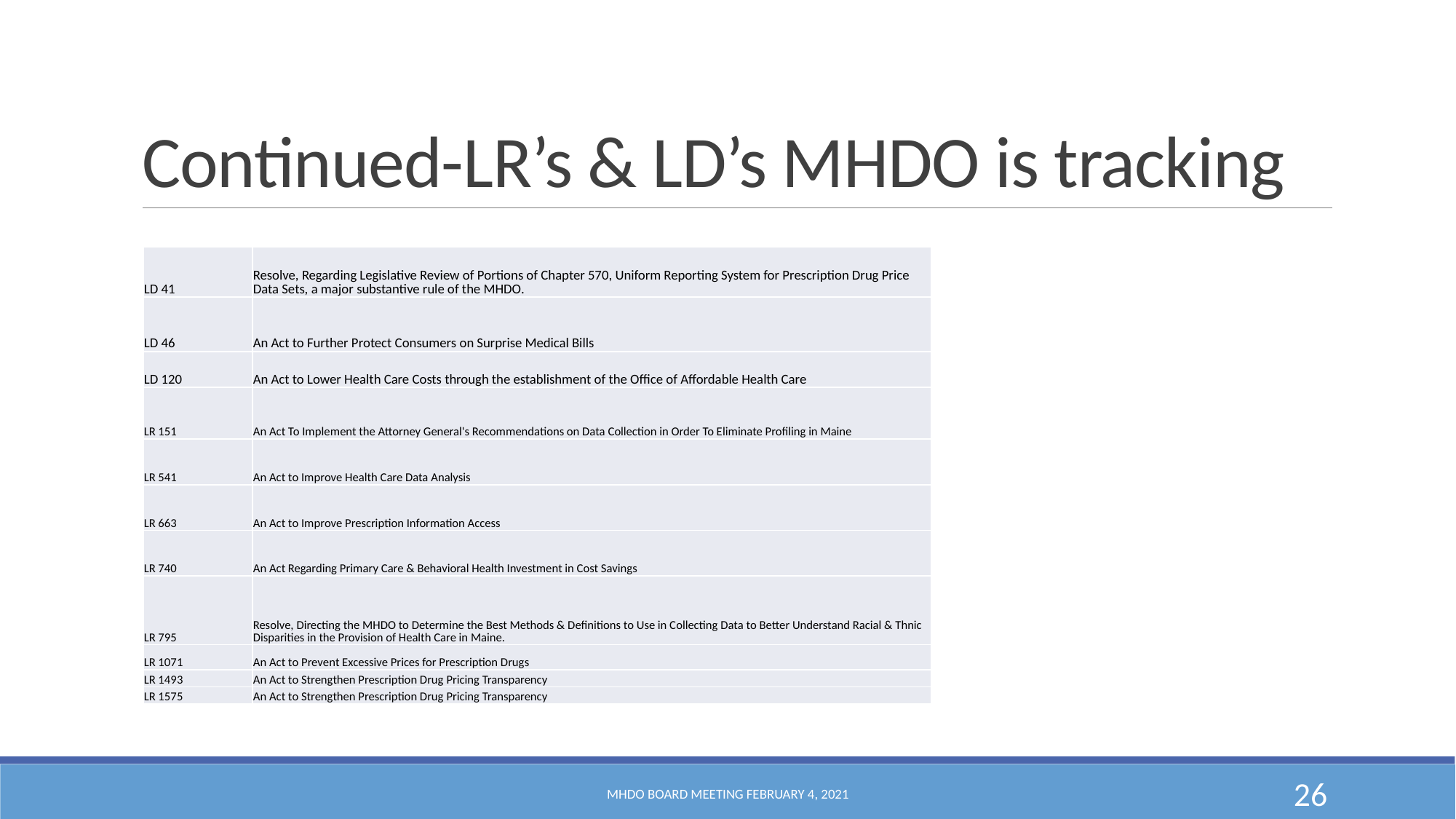

# Continued-LR’s & LD’s MHDO is tracking
| LD 41 | Resolve, Regarding Legislative Review of Portions of Chapter 570, Uniform Reporting System for Prescription Drug Price Data Sets, a major substantive rule of the MHDO. |
| --- | --- |
| LD 46 | An Act to Further Protect Consumers on Surprise Medical Bills |
| LD 120 | An Act to Lower Health Care Costs through the establishment of the Office of Affordable Health Care |
| LR 151 | An Act To Implement the Attorney General's Recommendations on Data Collection in Order To Eliminate Profiling in Maine |
| LR 541 | An Act to Improve Health Care Data Analysis |
| LR 663 | An Act to Improve Prescription Information Access |
| LR 740 | An Act Regarding Primary Care & Behavioral Health Investment in Cost Savings |
| LR 795 | Resolve, Directing the MHDO to Determine the Best Methods & Definitions to Use in Collecting Data to Better Understand Racial & Thnic Disparities in the Provision of Health Care in Maine. |
| LR 1071 | An Act to Prevent Excessive Prices for Prescription Drugs |
| LR 1493 | An Act to Strengthen Prescription Drug Pricing Transparency |
| LR 1575 | An Act to Strengthen Prescription Drug Pricing Transparency |
MHDO Board Meeting February 4, 2021
26